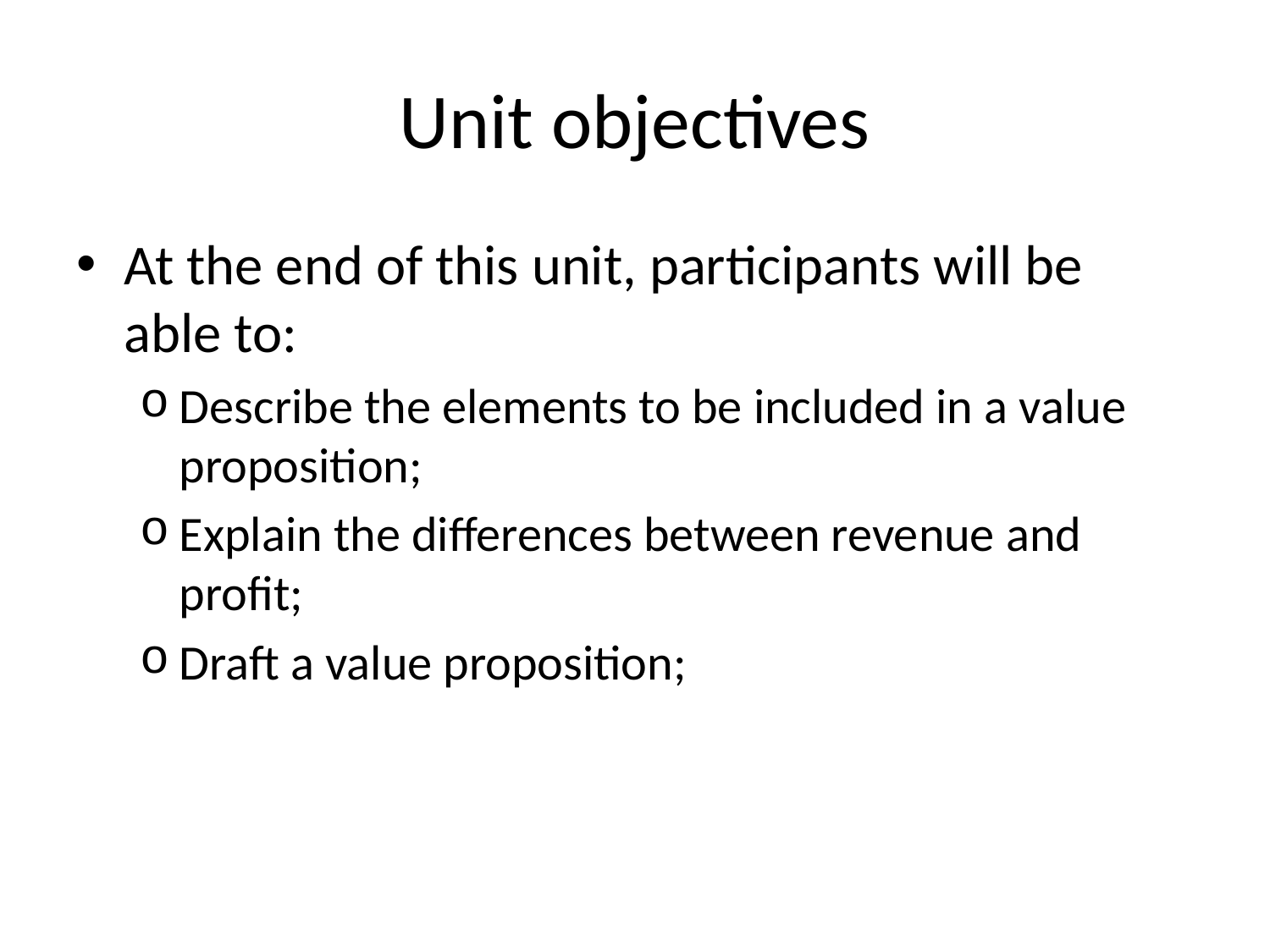

# Unit objectives
At the end of this unit, participants will be able to:
Describe the elements to be included in a value proposition;
Explain the differences between revenue and profit;
Draft a value proposition;